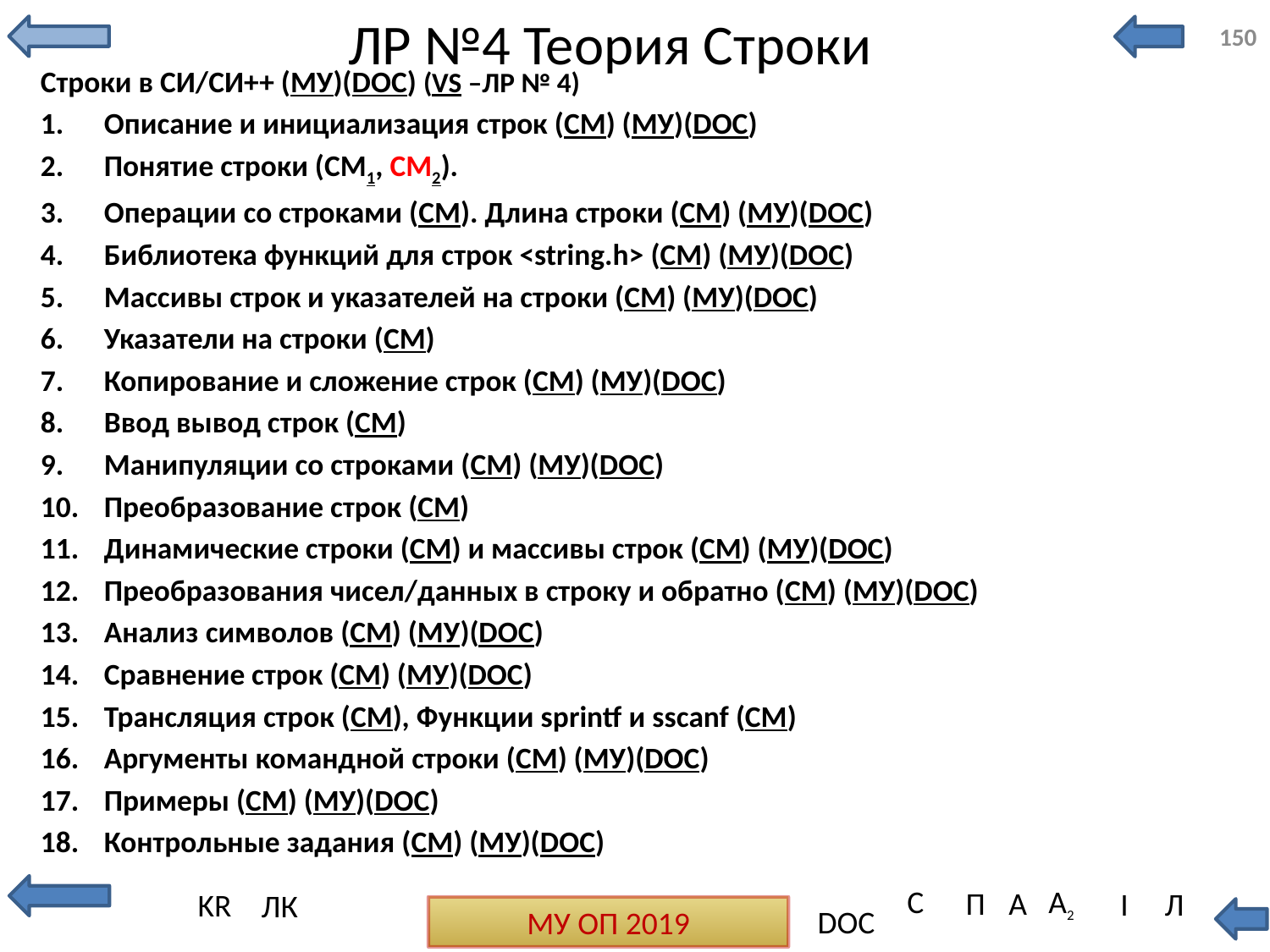

# ЛР №4 Теория Строки
150
Строки в СИ/СИ++ (МУ)(DOC) (VS –ЛР № 4)
Описание и инициализация строк (СМ) (МУ)(DOC)
Понятие строки (СМ1, СМ2).
Операции со строками (СМ). Длина строки (СМ) (МУ)(DOC)
Библиотека функций для строк <string.h> (СМ) (МУ)(DOC)
Массивы строк и указателей на строки (СМ) (МУ)(DOC)
Указатели на строки (СМ)
Копирование и сложение строк (СМ) (МУ)(DOC)
Ввод вывод строк (СМ)
Манипуляции со строками (СМ) (МУ)(DOC)
Преобразование строк (СМ)
Динамические строки (СМ) и массивы строк (СМ) (МУ)(DOC)
Преобразования чисел/данных в строку и обратно (СМ) (МУ)(DOC)
Анализ символов (СМ) (МУ)(DOC)
Сравнение строк (СМ) (МУ)(DOC)
Трансляция строк (СМ), Функции sprintf и sscanf (СМ)
Аргументы командной строки (СМ) (МУ)(DOC)
Примеры (СМ) (МУ)(DOC)
Контрольные задания (СМ) (МУ)(DOC)